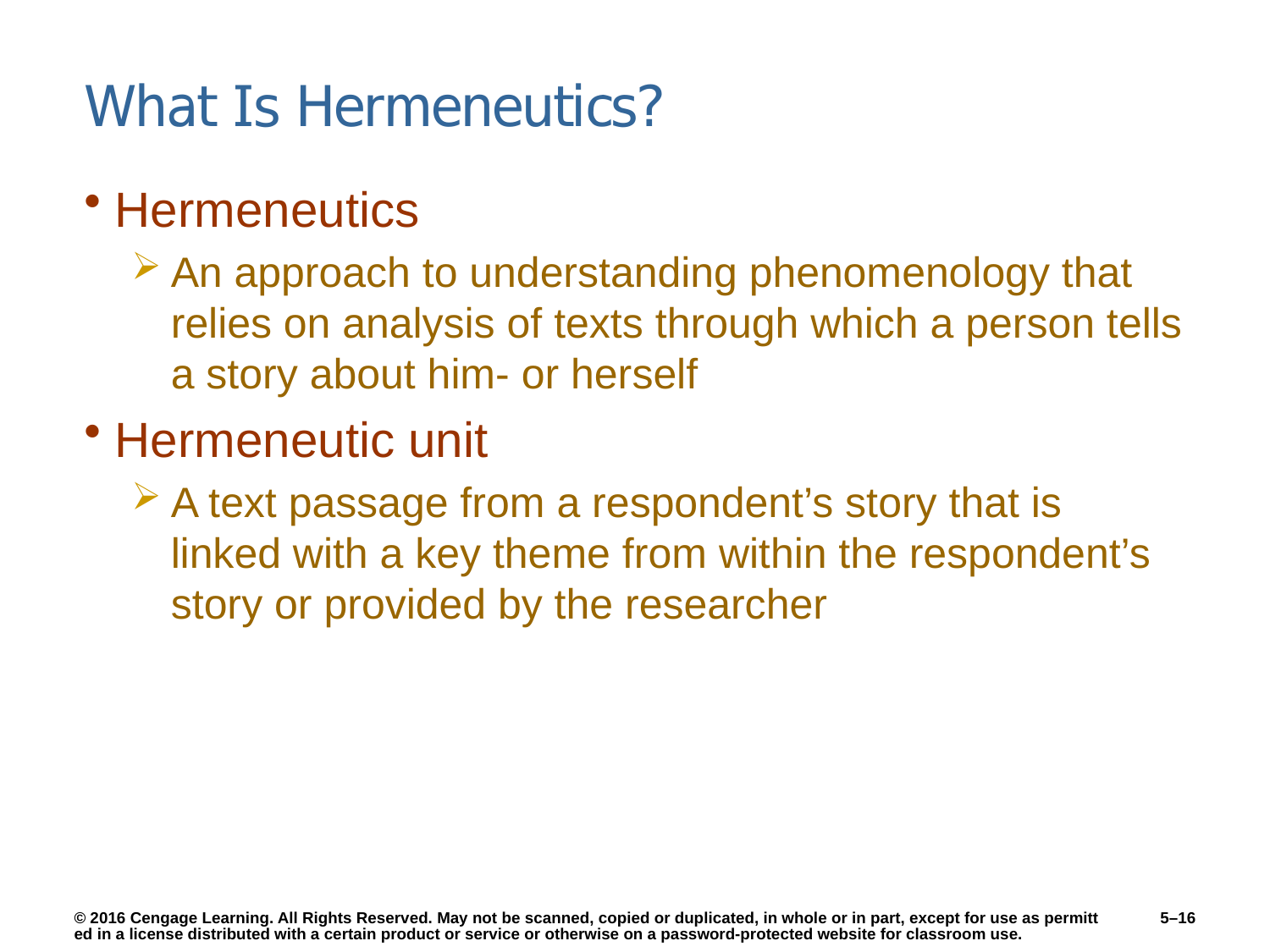

# What Is Hermeneutics?
Hermeneutics
An approach to understanding phenomenology that relies on analysis of texts through which a person tells a story about him- or herself
Hermeneutic unit
A text passage from a respondent’s story that is linked with a key theme from within the respondent’s story or provided by the researcher
5–16
© 2016 Cengage Learning. All Rights Reserved. May not be scanned, copied or duplicated, in whole or in part, except for use as permitted in a license distributed with a certain product or service or otherwise on a password-protected website for classroom use.